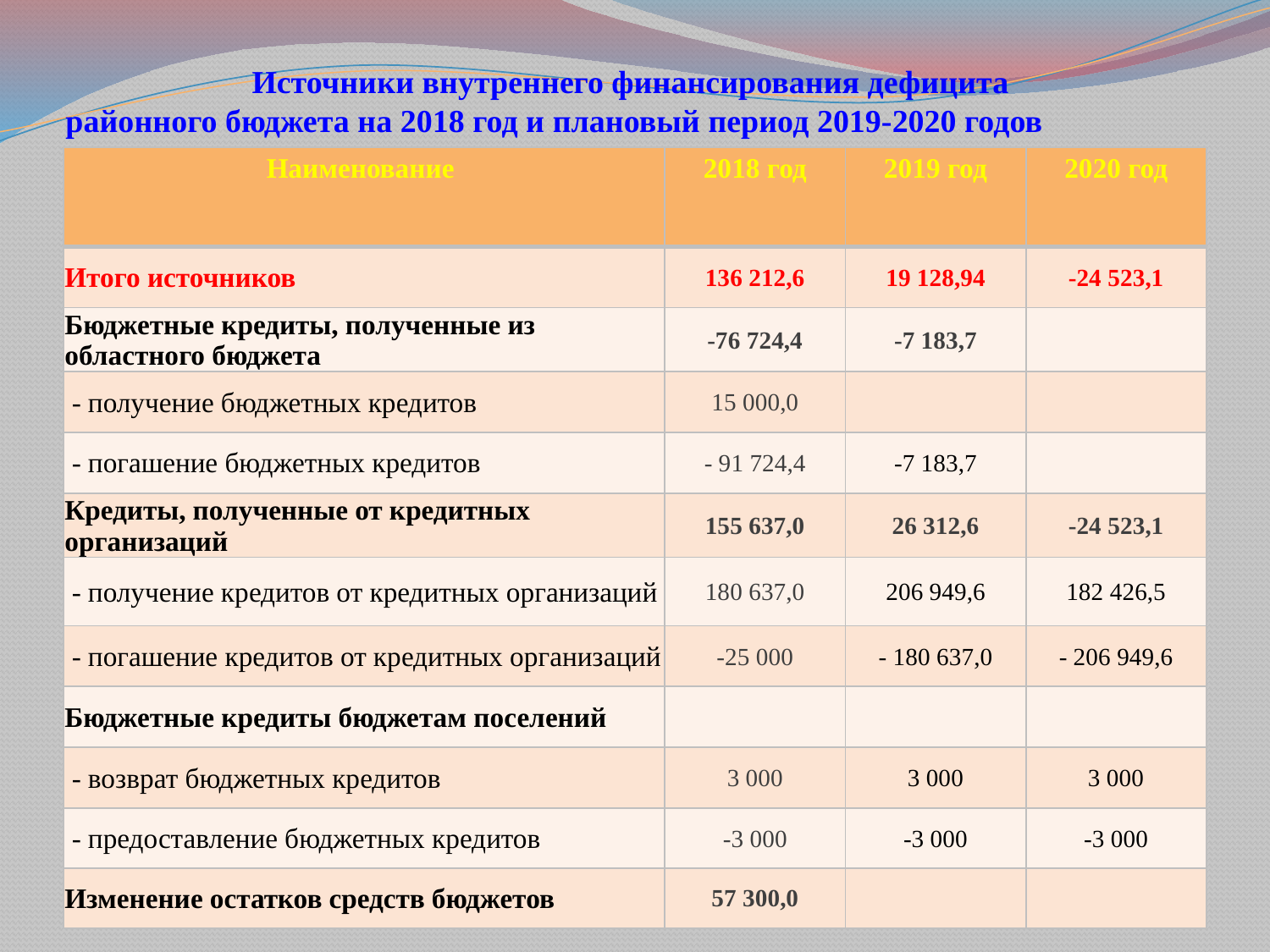

# Источники внутреннего финансирования дефицита районного бюджета на 2018 год и плановый период 2019-2020 годов
| Наименование | 2018 год | 2019 год | 2020 год |
| --- | --- | --- | --- |
| Итого источников | 136 212,6 | 19 128,94 | -24 523,1 |
| Бюджетные кредиты, полученные из областного бюджета | -76 724,4 | -7 183,7 |  |
| - получение бюджетных кредитов | 15 000,0 |  |  |
| - погашение бюджетных кредитов | - 91 724,4 | -7 183,7 |  |
| Кредиты, полученные от кредитных организаций | 155 637,0 | 26 312,6 | -24 523,1 |
| - получение кредитов от кредитных организаций | 180 637,0 | 206 949,6 | 182 426,5 |
| - погашение кредитов от кредитных организаций | -25 000 | - 180 637,0 | - 206 949,6 |
| Бюджетные кредиты бюджетам поселений |  |  |  |
| - возврат бюджетных кредитов | 3 000 | 3 000 | 3 000 |
| - предоставление бюджетных кредитов | -3 000 | -3 000 | -3 000 |
| Изменение остатков средств бюджетов | 57 300,0 |  |  |